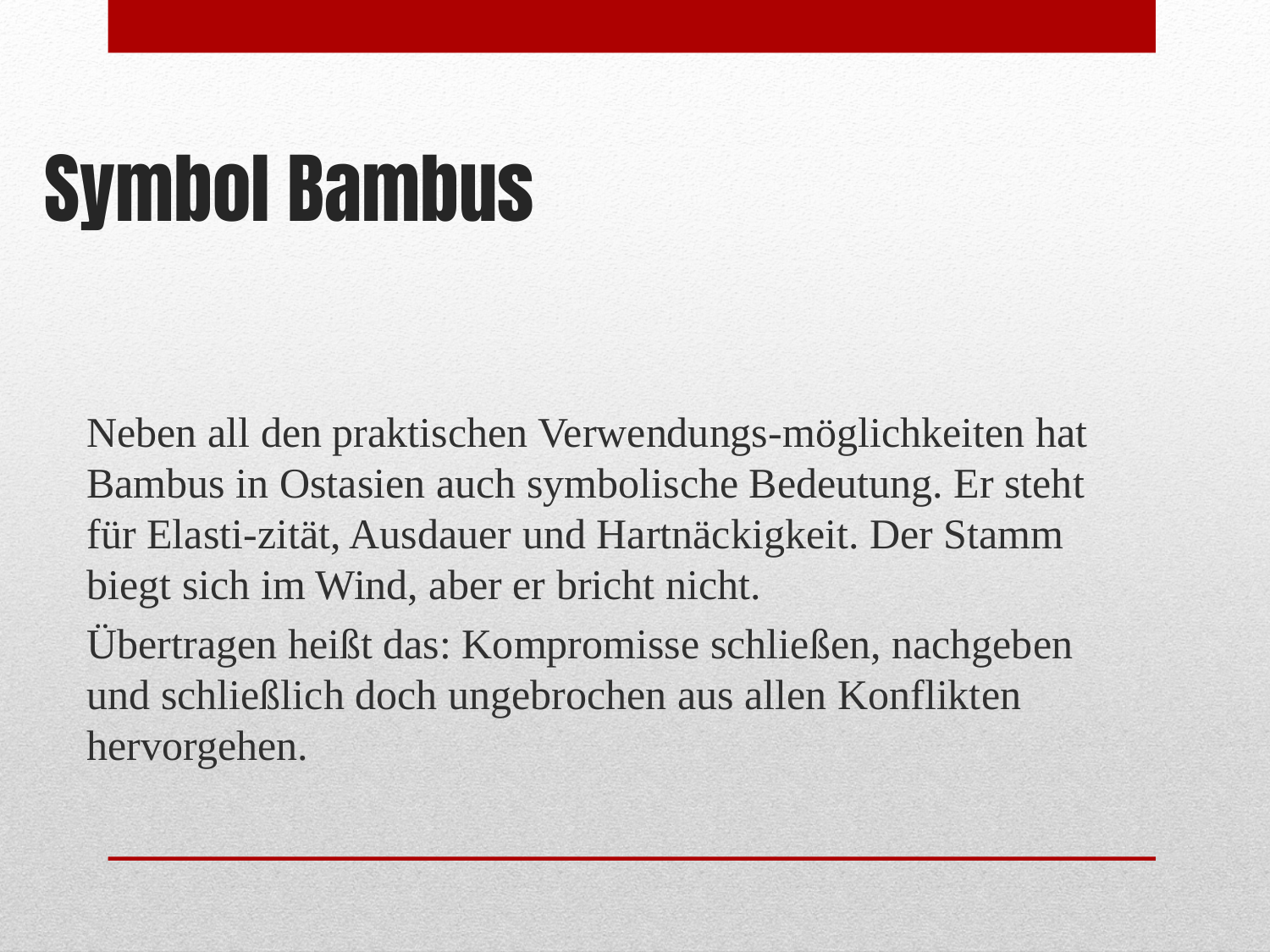

# Symbol Bambus
Neben all den praktischen Verwendungs-möglichkeiten hat Bambus in Ostasien auch symbolische Bedeutung. Er steht für Elasti-zität, Ausdauer und Hartnäckigkeit. Der Stamm biegt sich im Wind, aber er bricht nicht.
Übertragen heißt das: Kompromisse schließen, nachgeben und schließlich doch ungebrochen aus allen Konflikten hervorgehen.